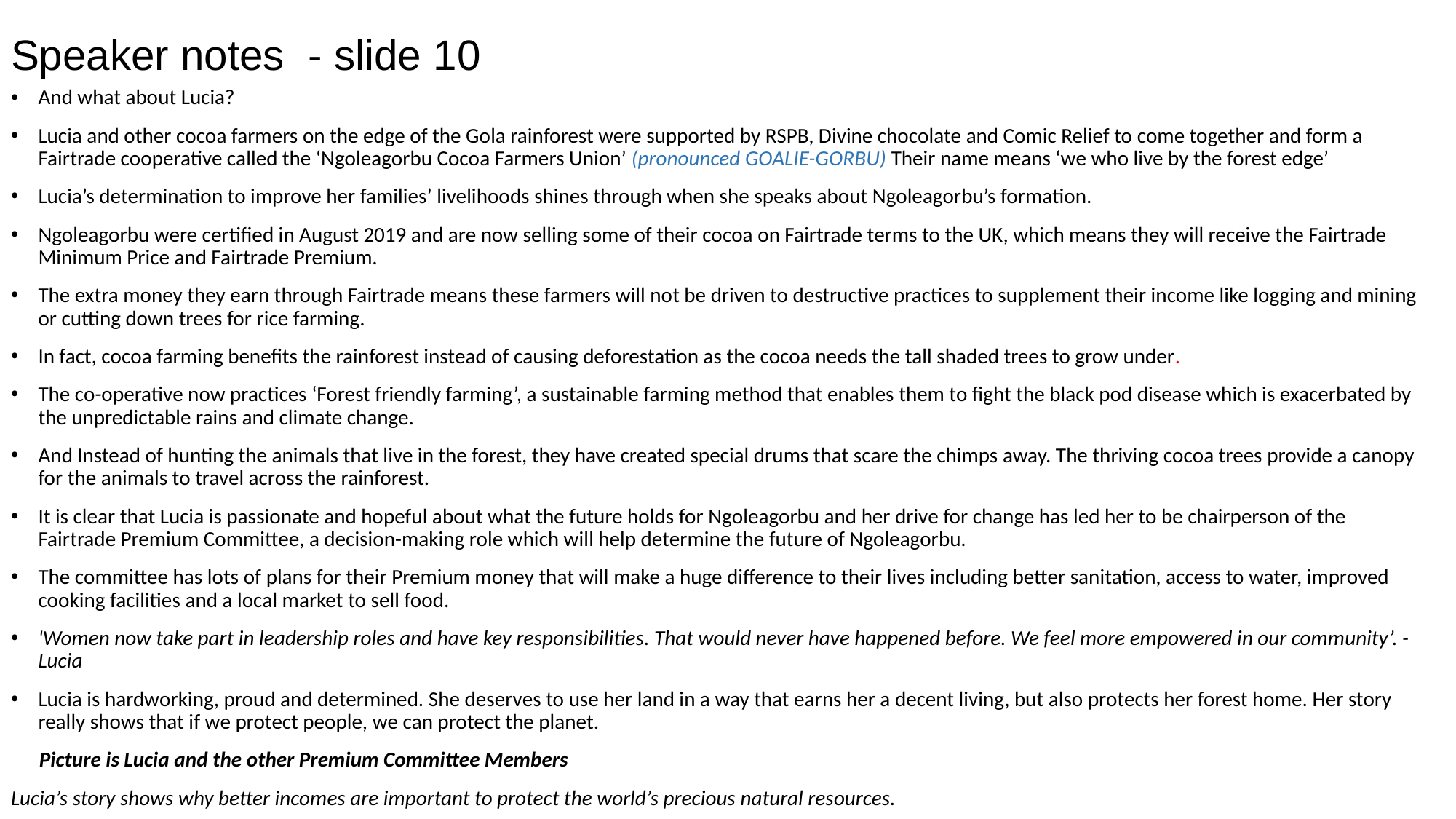

# Speaker notes  - slide 10
And what about Lucia?
Lucia and other cocoa farmers on the edge of the Gola rainforest were supported by RSPB, Divine chocolate and Comic Relief to come together and form a Fairtrade cooperative called the ‘Ngoleagorbu Cocoa Farmers Union’ (pronounced GOALIE-GORBU) Their name means ‘we who live by the forest edge’
Lucia’s determination to improve her families’ livelihoods shines through when she speaks about Ngoleagorbu’s formation.
Ngoleagorbu were certified in August 2019 and are now selling some of their cocoa on Fairtrade terms to the UK, which means they will receive the Fairtrade Minimum Price and Fairtrade Premium.
The extra money they earn through Fairtrade means these farmers will not be driven to destructive practices to supplement their income like logging and mining or cutting down trees for rice farming.
In fact, cocoa farming benefits the rainforest instead of causing deforestation as the cocoa needs the tall shaded trees to grow under.
The co-operative now practices ‘Forest friendly farming’, a sustainable farming method that enables them to fight the black pod disease which is exacerbated by the unpredictable rains and climate change.
And Instead of hunting the animals that live in the forest, they have created special drums that scare the chimps away. The thriving cocoa trees provide a canopy for the animals to travel across the rainforest.
It is clear that Lucia is passionate and hopeful about what the future holds for Ngoleagorbu and her drive for change has led her to be chairperson of the Fairtrade Premium Committee, a decision-making role which will help determine the future of Ngoleagorbu.
The committee has lots of plans for their Premium money that will make a huge difference to their lives including better sanitation, access to water, improved cooking facilities and a local market to sell food.
'Women now take part in leadership roles and have key responsibilities. That would never have happened before. We feel more empowered in our community’. - Lucia
Lucia is hardworking, proud and determined. She deserves to use her land in a way that earns her a decent living, but also protects her forest home. Her story really shows that if we protect people, we can protect the planet.
      Picture is Lucia and the other Premium Committee Members
Lucia’s story shows why better incomes are important to protect the world’s precious natural resources.